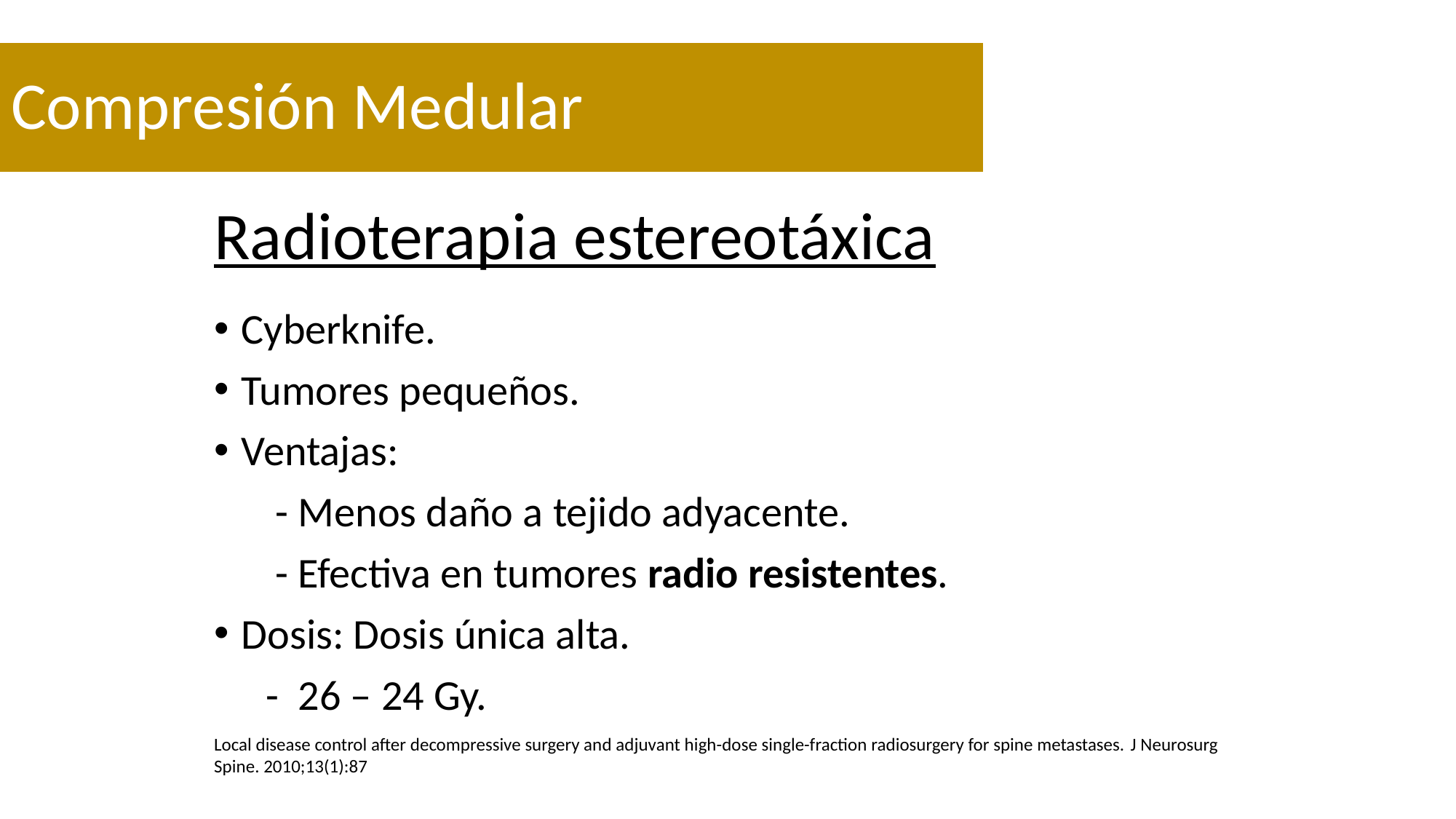

Compresión Medular
# Radioterapia estereotáxica
Cyberknife.
Tumores pequeños.
Ventajas:
     - Menos daño a tejido adyacente.
     - Efectiva en tumores radio resistentes.
Dosis: Dosis única alta.
    -  26 – 24 Gy.
Local disease control after decompressive surgery and adjuvant high-dose single-fraction radiosurgery for spine metastases. J Neurosurg Spine. 2010;13(1):87